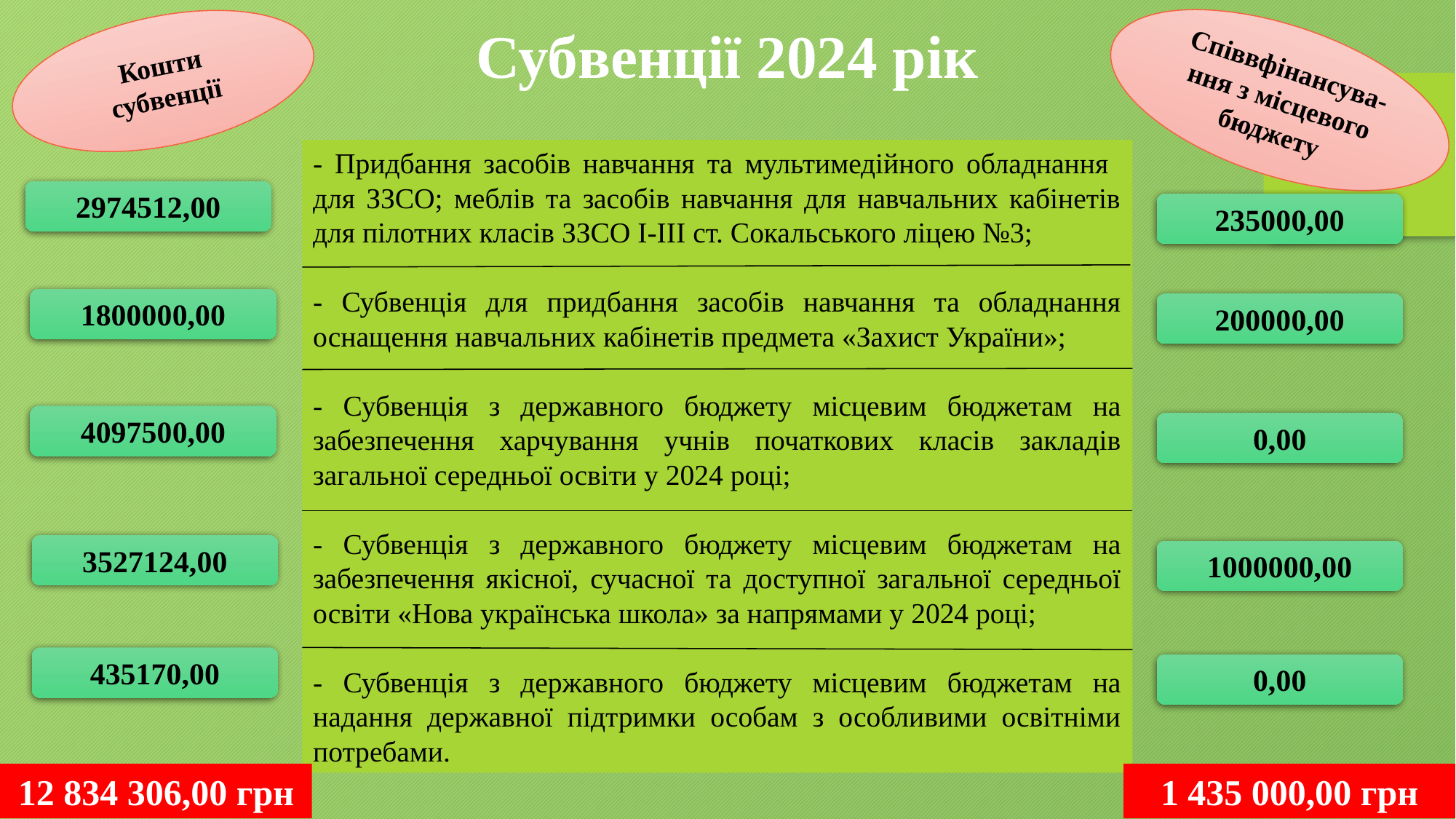

Субвенції 2024 рік
Кошти субвенції
Співвфінансува-
ння з місцевого бюджету
- Придбання засобів навчання та мультимедійного обладнання  для ЗЗСО; меблів та засобів навчання для навчальних кабінетів для пілотних класів ЗЗСО І-ІІІ ст. Сокальського ліцею №3;

- Субвенція для придбання засобів навчання та обладнання оснащення навчальних кабінетів предмета «Захист України»;

- Субвенція з державного бюджету місцевим бюджетам на забезпечення харчування учнів початкових класів закладів загальної середньої освіти у 2024 році;

- Субвенція з державного бюджету місцевим бюджетам на забезпечення якісної, сучасної та доступної загальної середньої освіти «Нова українська школа» за напрямами у 2024 році;

- Субвенція з державного бюджету місцевим бюджетам на надання державної підтримки особам з особливими освітніми потребами.
2974512,00
235000,00
1800000,00
200000,00

4097500,00
0,00
3527124,00
1000000,00
435170,00
0,00
1 435 000,00 грн
12 834 306,00 грн